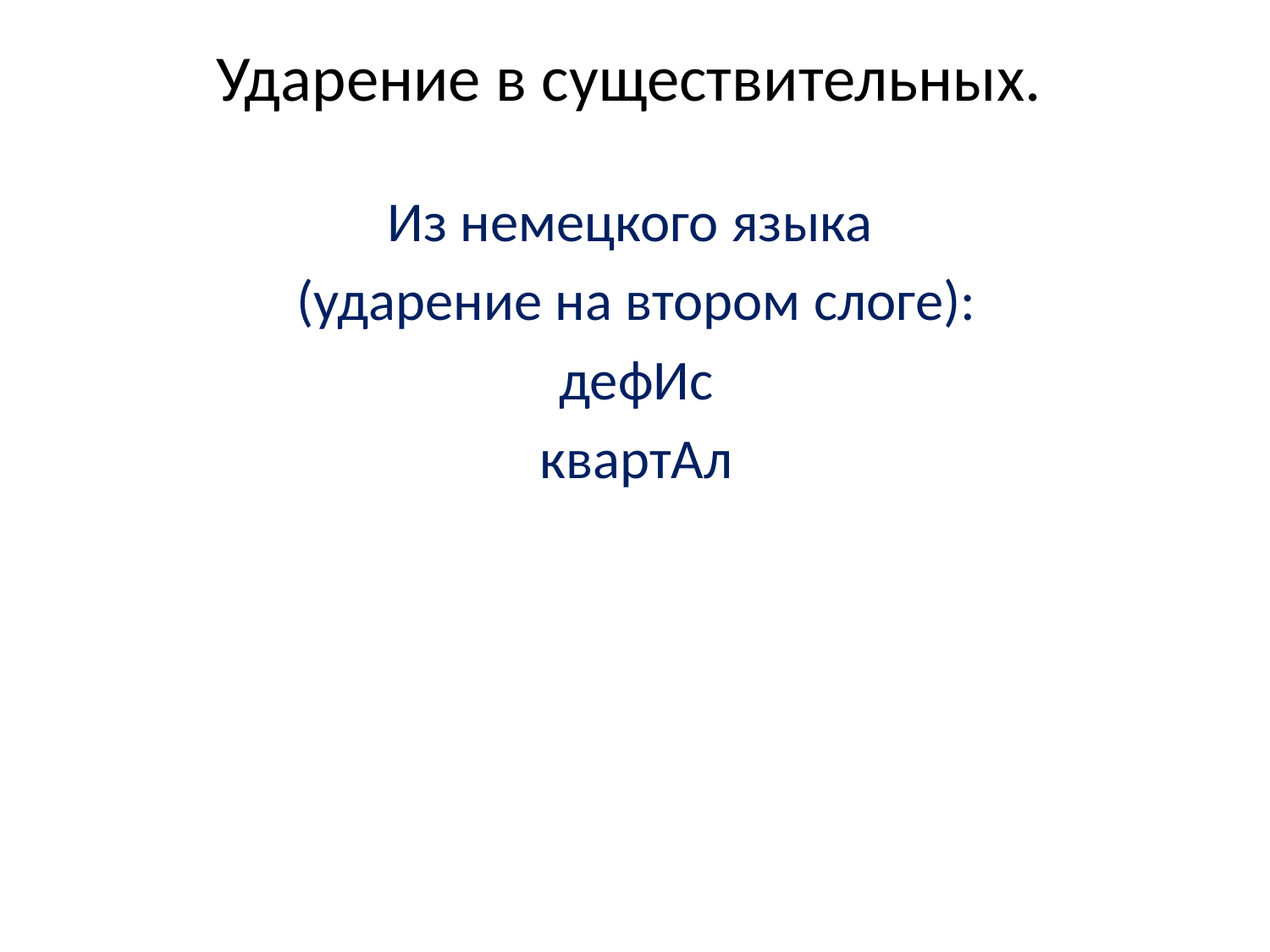

# Ударение в существительных.
Из немецкого языка
(ударение на втором слоге):
дефИс
квартАл